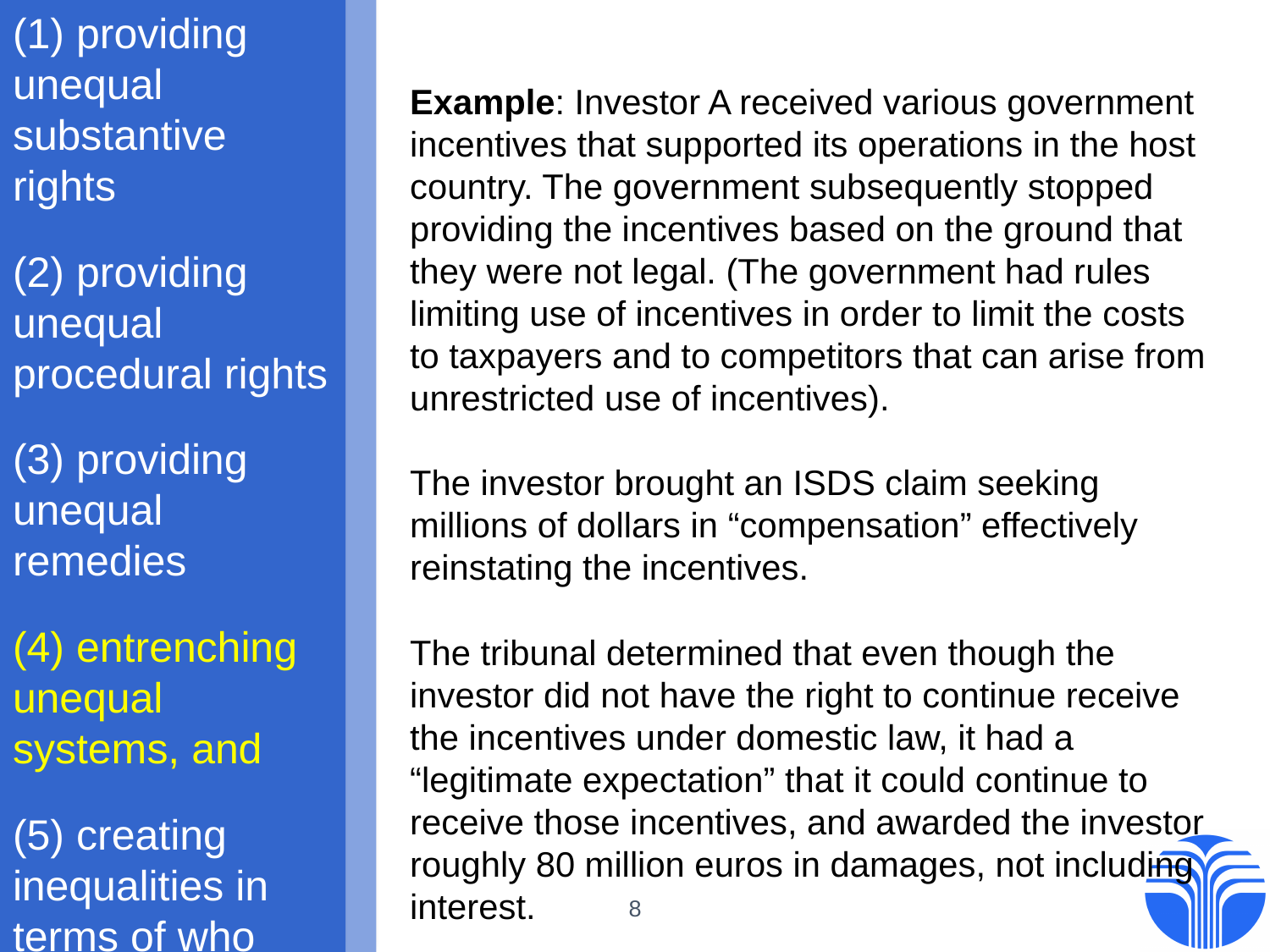

(1) providing unequal substantive rights
(2) providing unequal procedural rights
(3) providing unequal remedies
(4) entrenching unequal systems, and
(5) creating inequalities in terms of who writes the rules

Example: Investor A received various government incentives that supported its operations in the host country. The government subsequently stopped providing the incentives based on the ground that they were not legal. (The government had rules limiting use of incentives in order to limit the costs to taxpayers and to competitors that can arise from unrestricted use of incentives).

The investor brought an ISDS claim seeking millions of dollars in “compensation” effectively reinstating the incentives.

The tribunal determined that even though the investor did not have the right to continue receive the incentives under domestic law, it had a “legitimate expectation” that it could continue to receive those incentives, and awarded the investor  roughly 80 million euros in damages, not including interest.
8